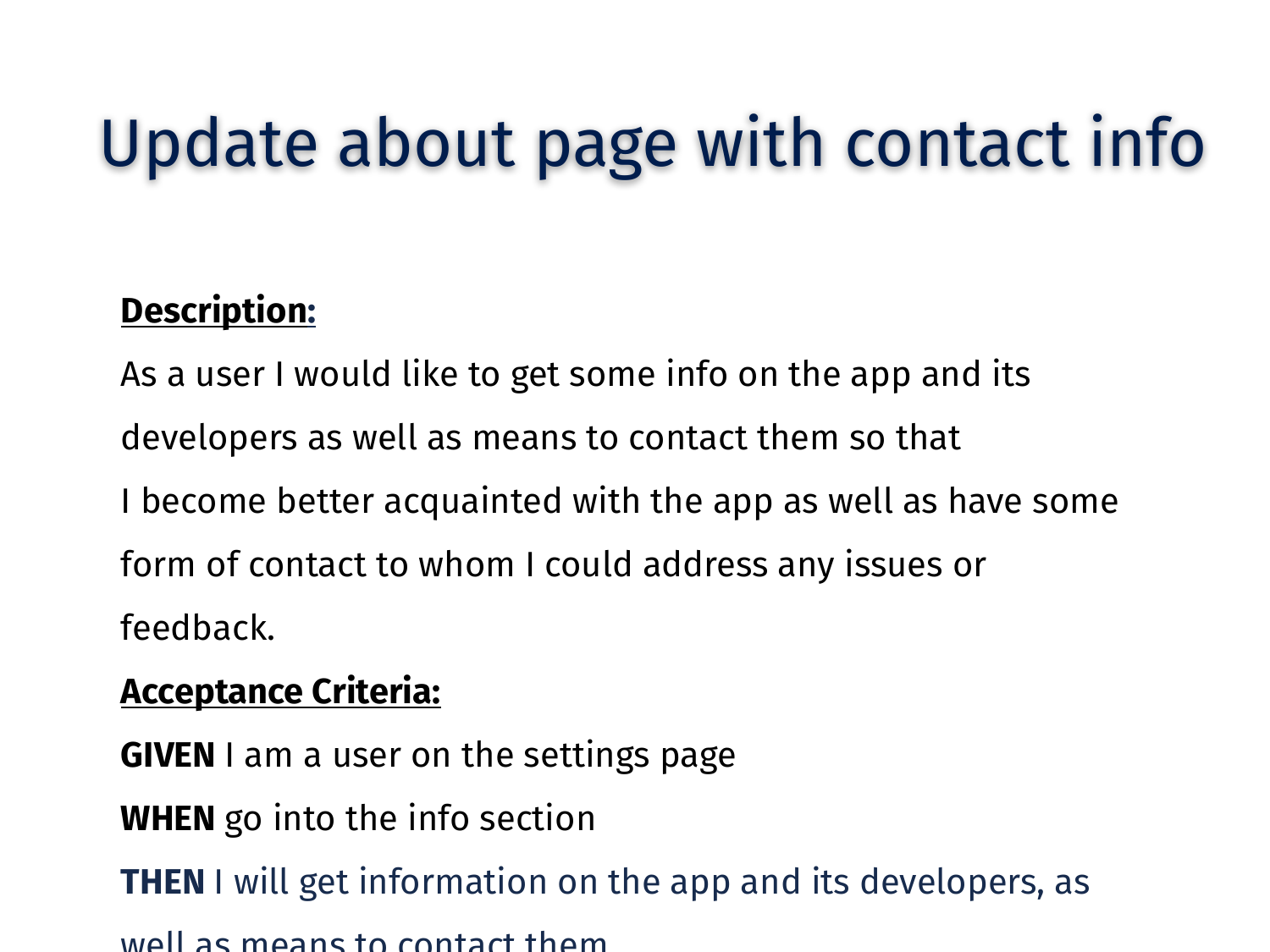

# Update about page with contact info
Description:
As a user I would like to get some info on the app and its developers as well as means to contact them so that
I become better acquainted with the app as well as have some form of contact to whom I could address any issues or feedback.
Acceptance Criteria:
GIVEN I am a user on the settings page
WHEN go into the info section
THEN I will get information on the app and its developers, as well as means to contact them